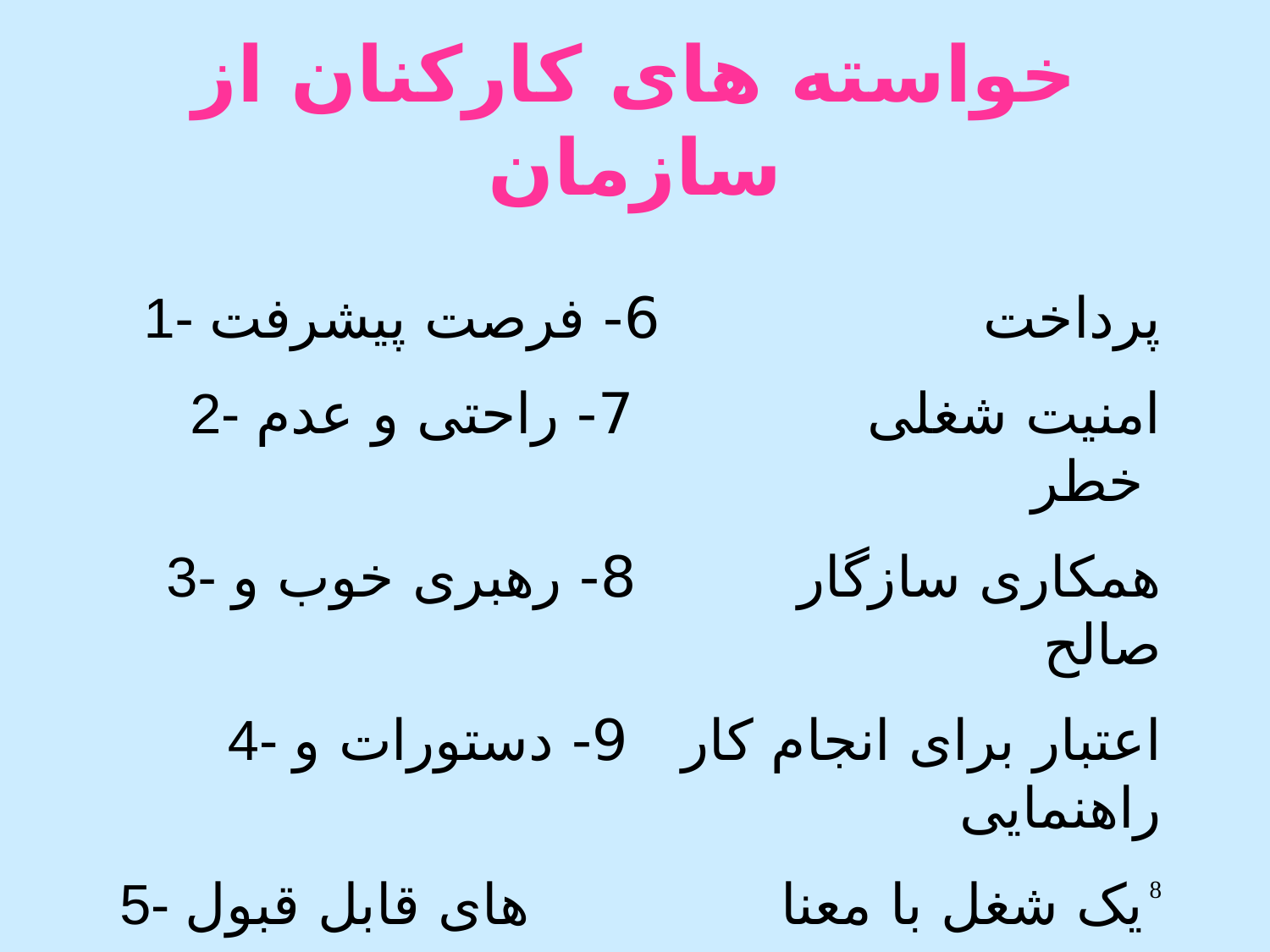

# خواسته های کارکنان از سازمان
1- پرداخت                  6- فرصت پیشرفت
2- امنیت شغلی             7- راحتی و عدم خطر
3- همکاری سازگار         8- رهبری خوب و صالح
4- اعتبار برای انجام کار   9- دستورات و راهنمایی
5- یک شغل با معنا              های قابل قبول

8